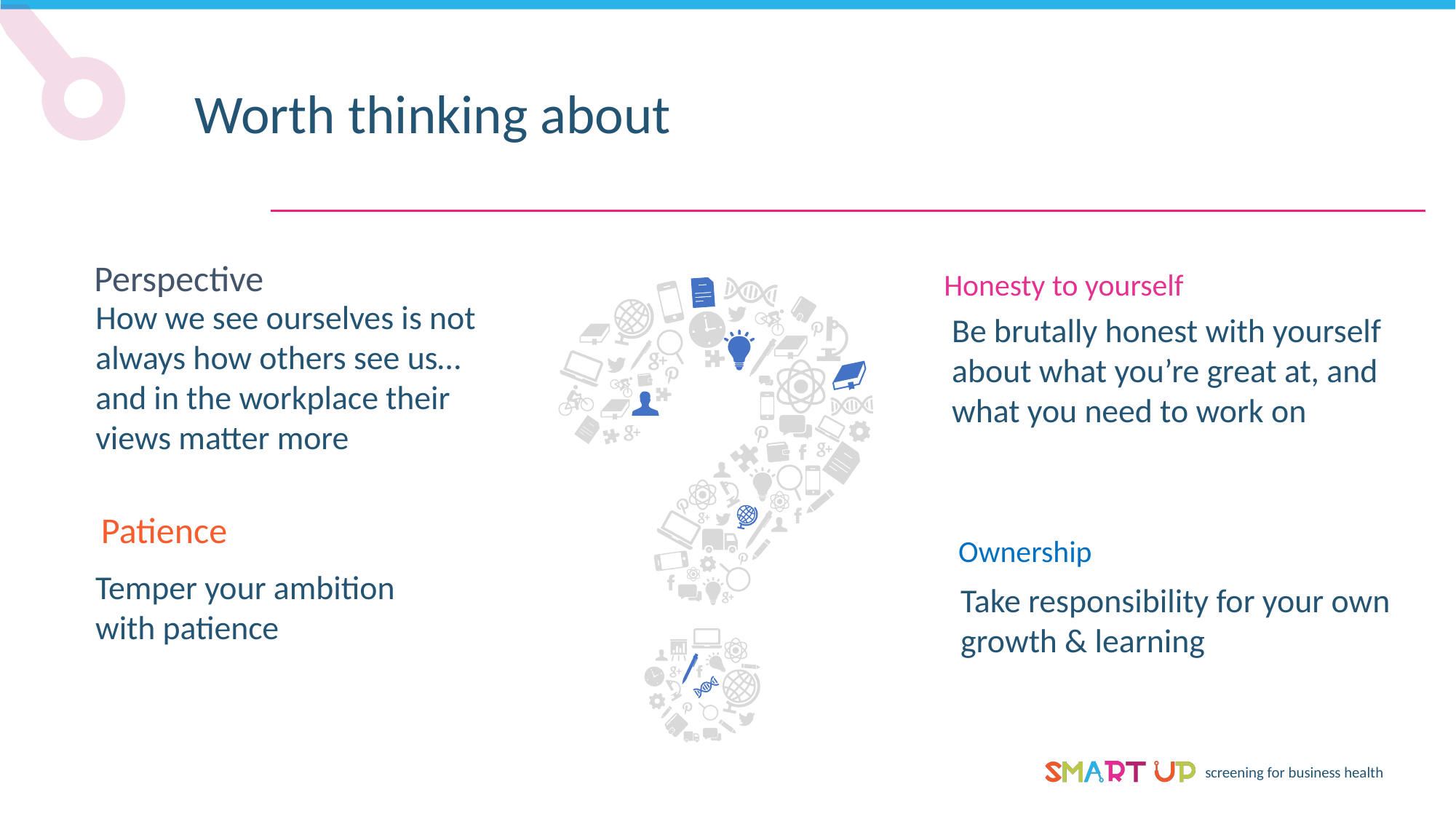

Worth thinking about
Perspective
Honesty to yourself

How we see ourselves is not always how others see us…and in the workplace their views matter more
Be brutally honest with yourself about what you’re great at, and what you need to work on
Patience
Ownership
Temper your ambition with patience
Take responsibility for your own growth & learning
I